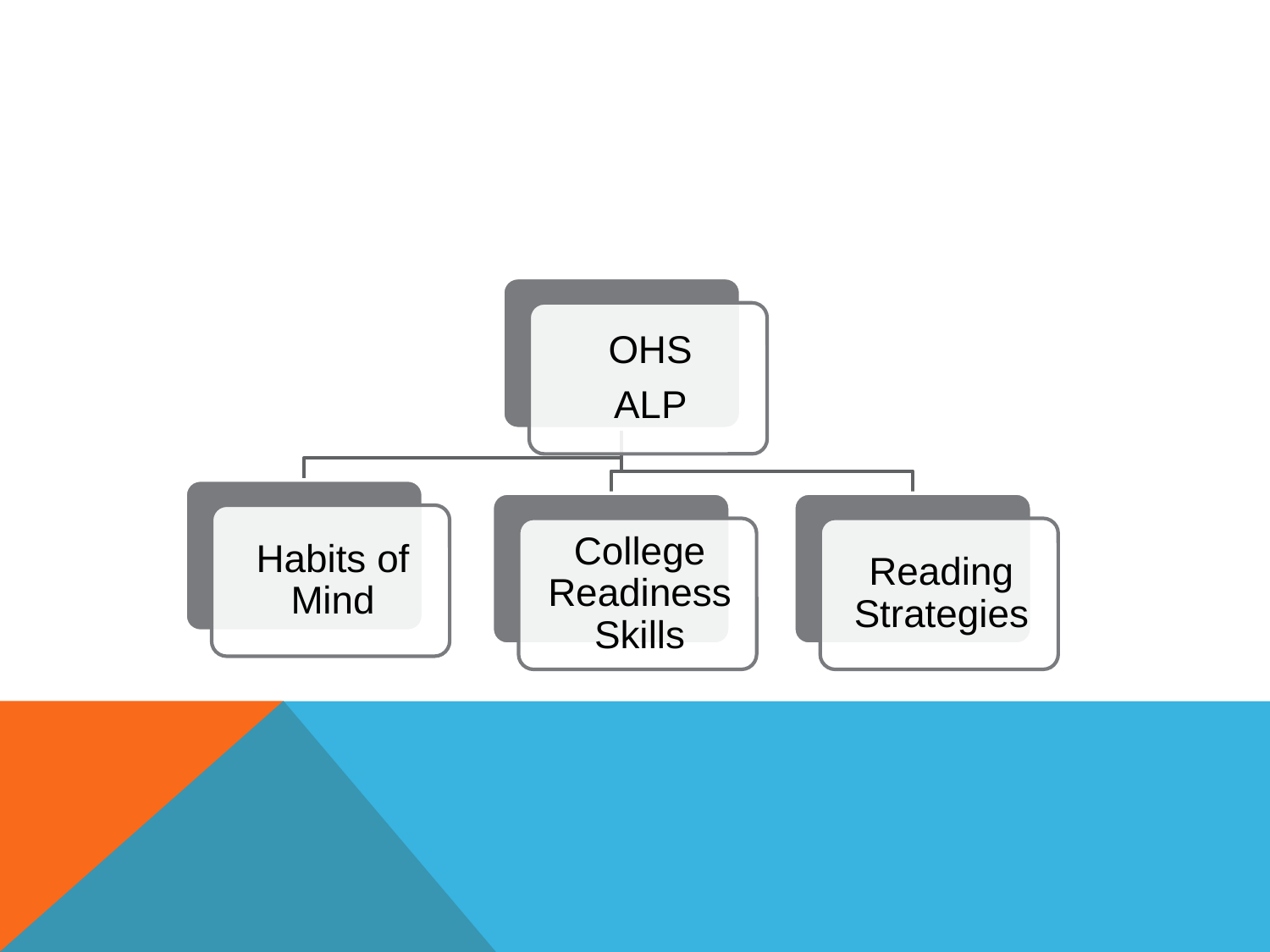

OHS
ALP
Habits of Mind
College Readiness Skills
Reading Strategies